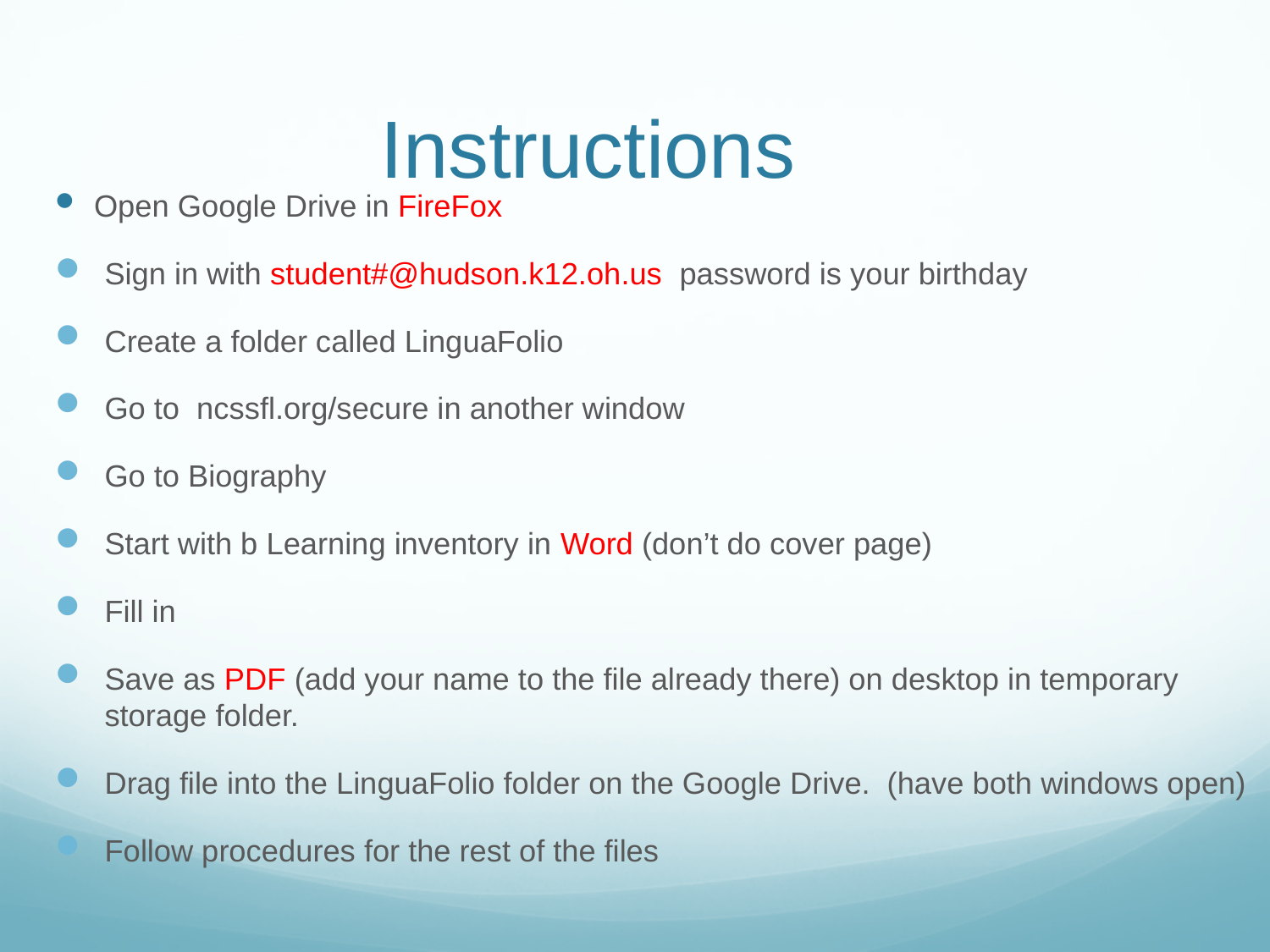

# Instructions
Open Google Drive in FireFox
Sign in with student#@hudson.k12.oh.us  password is your birthday
Create a folder called LinguaFolio
Go to  ncssfl.org/secure in another window
Go to Biography
Start with b Learning inventory in Word (don’t do cover page)
Fill in
Save as PDF (add your name to the file already there) on desktop in temporary storage folder.
Drag file into the LinguaFolio folder on the Google Drive.  (have both windows open)
Follow procedures for the rest of the files